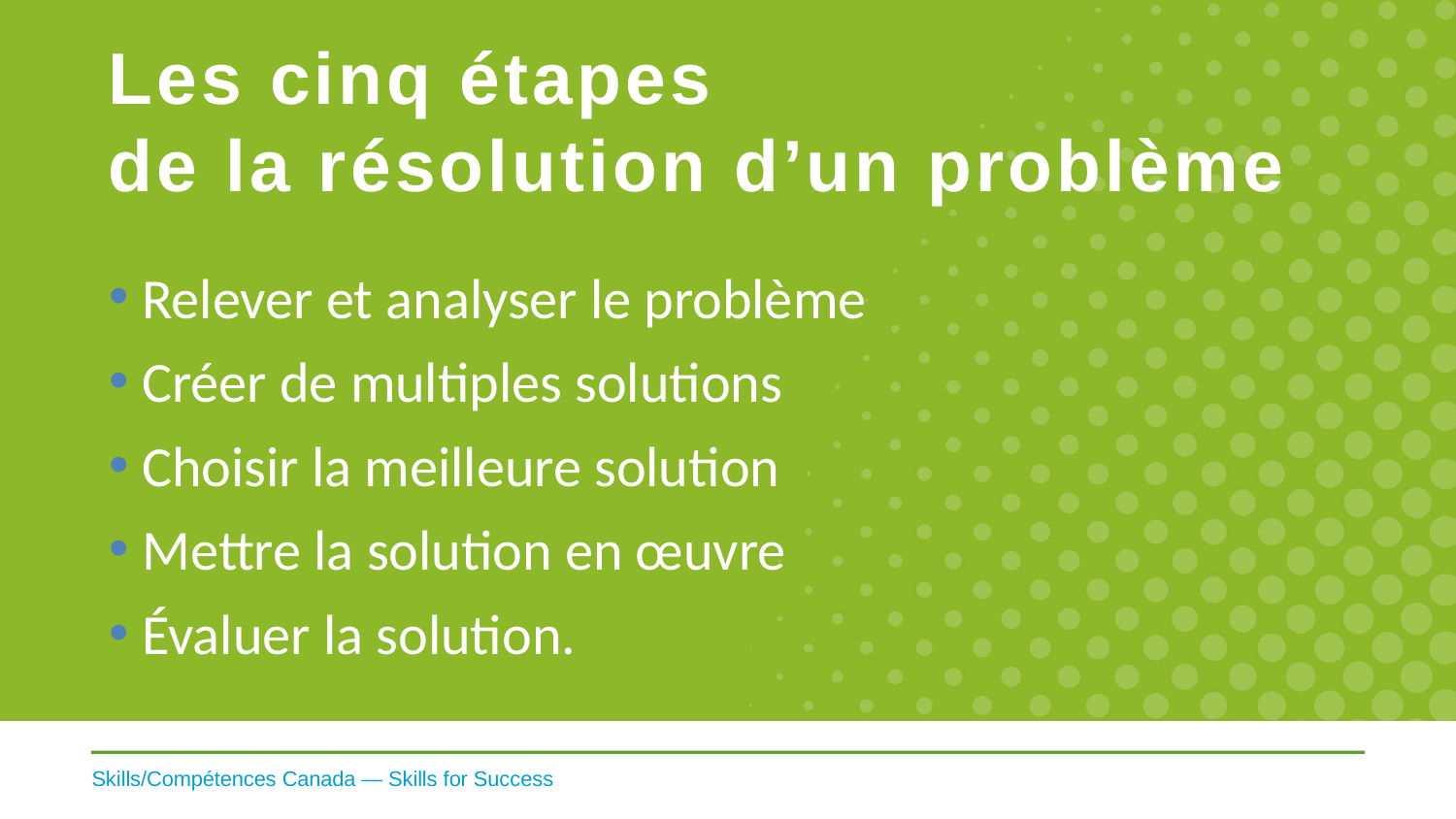

# Les cinq étapes de la résolution d’un problème
Relever et analyser le problème
Créer de multiples solutions
Choisir la meilleure solution
Mettre la solution en œuvre
Évaluer la solution.